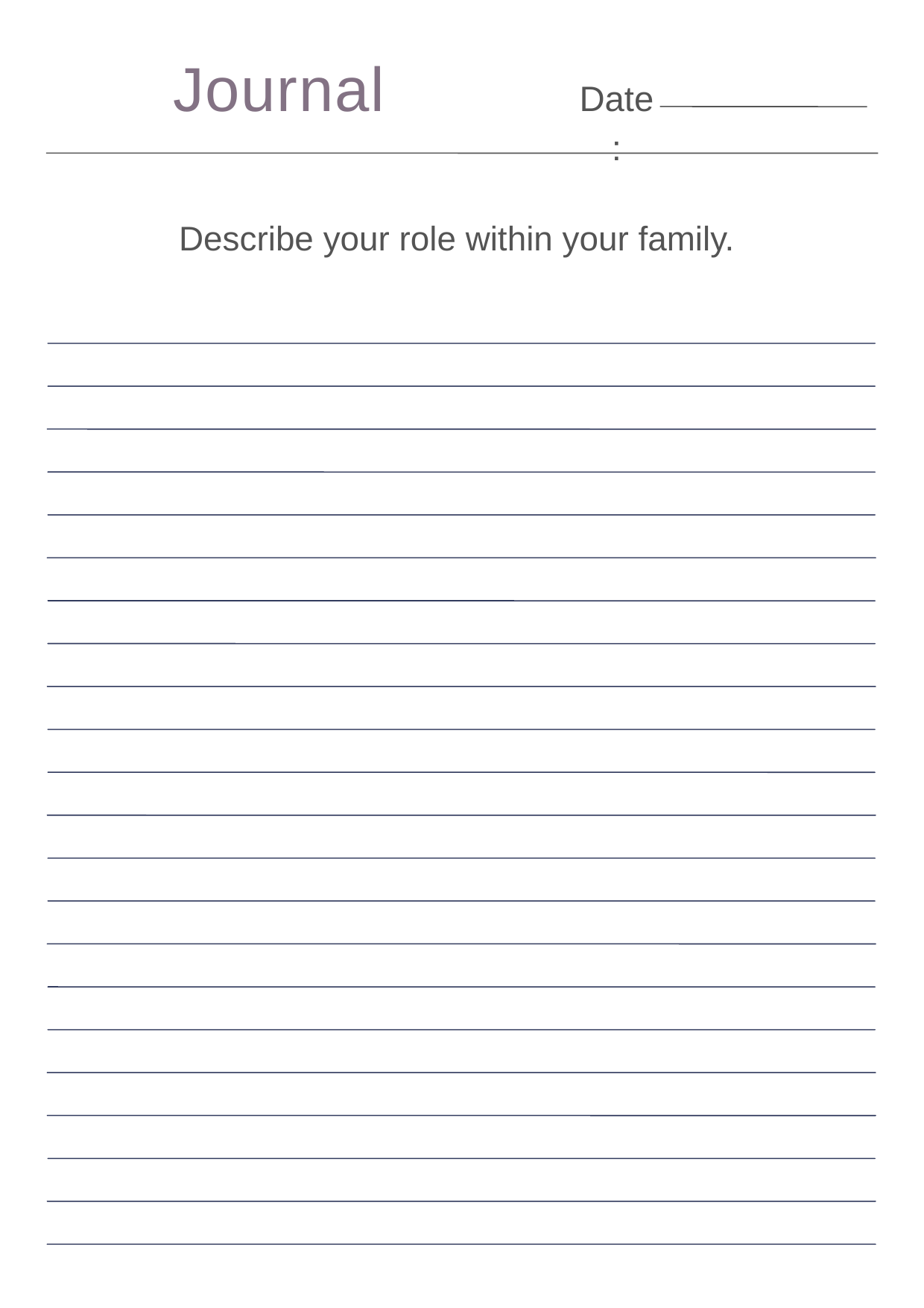

Journal
Date:

Describe your role within your family.